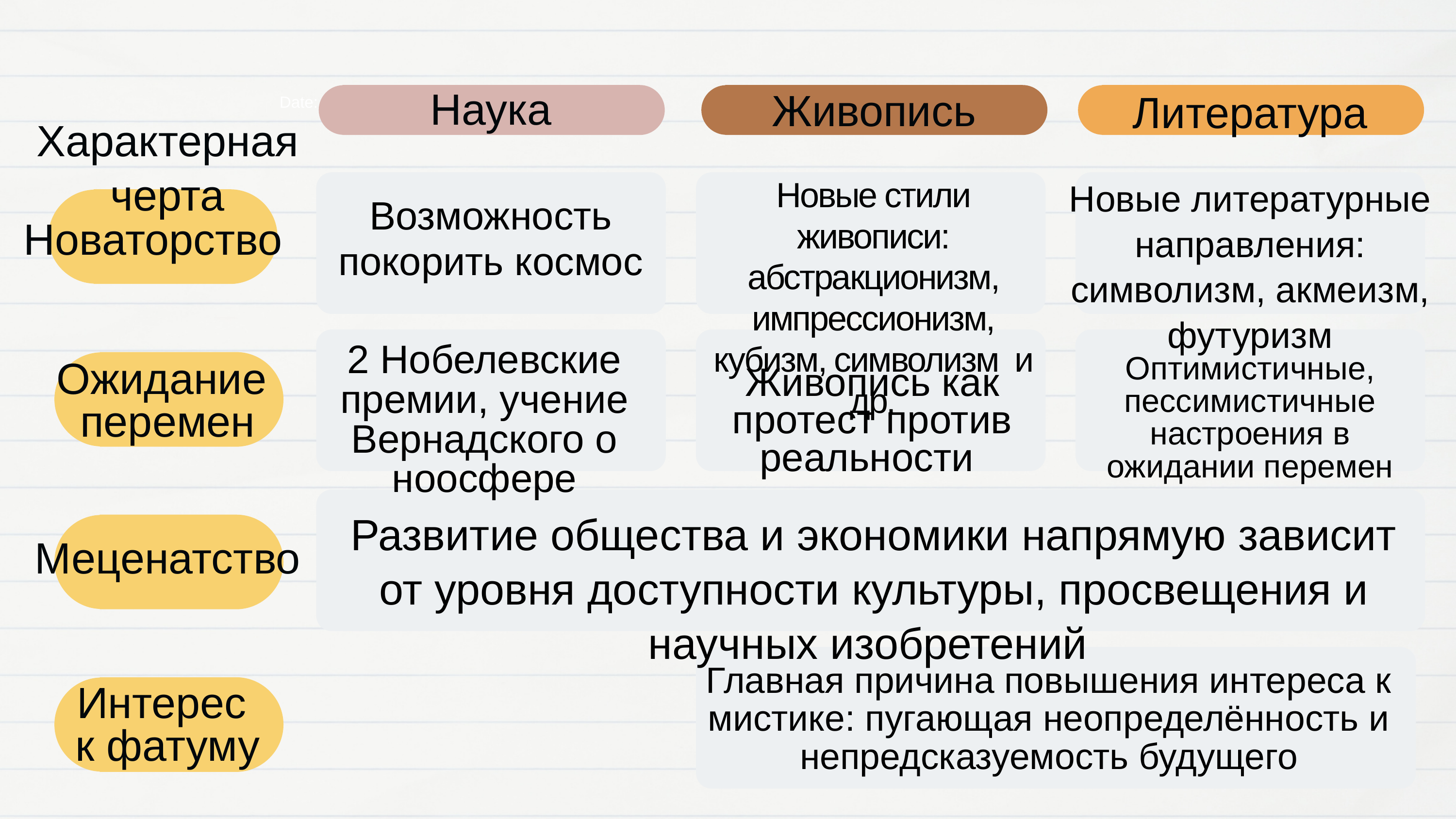

Наука
Живопись

Литература
Date: June 1, 2025  |  Time: 10:00 AM
Характерная черта

Новые стили живописи: абстракционизм, импрессионизм, кубизм, символизм  и др.

Новые литературные направления: символизм, акмеизм, футуризм

Возможность покорить космос

Новаторство

2 Нобелевские премии, учение Вернадского о ноосфере

Оптимистичные, пессимистичные настроения в ожидании перемен
Ожидание
перемен
Живопись как протест против реальности

Развитие общества и экономики напрямую зависит от уровня доступности культуры, просвещения и научных изобретений

Меценатство

Главная причина повышения интереса к мистике: пугающая неопределённость и непредсказуемость будущего

Интерес
к фатуму